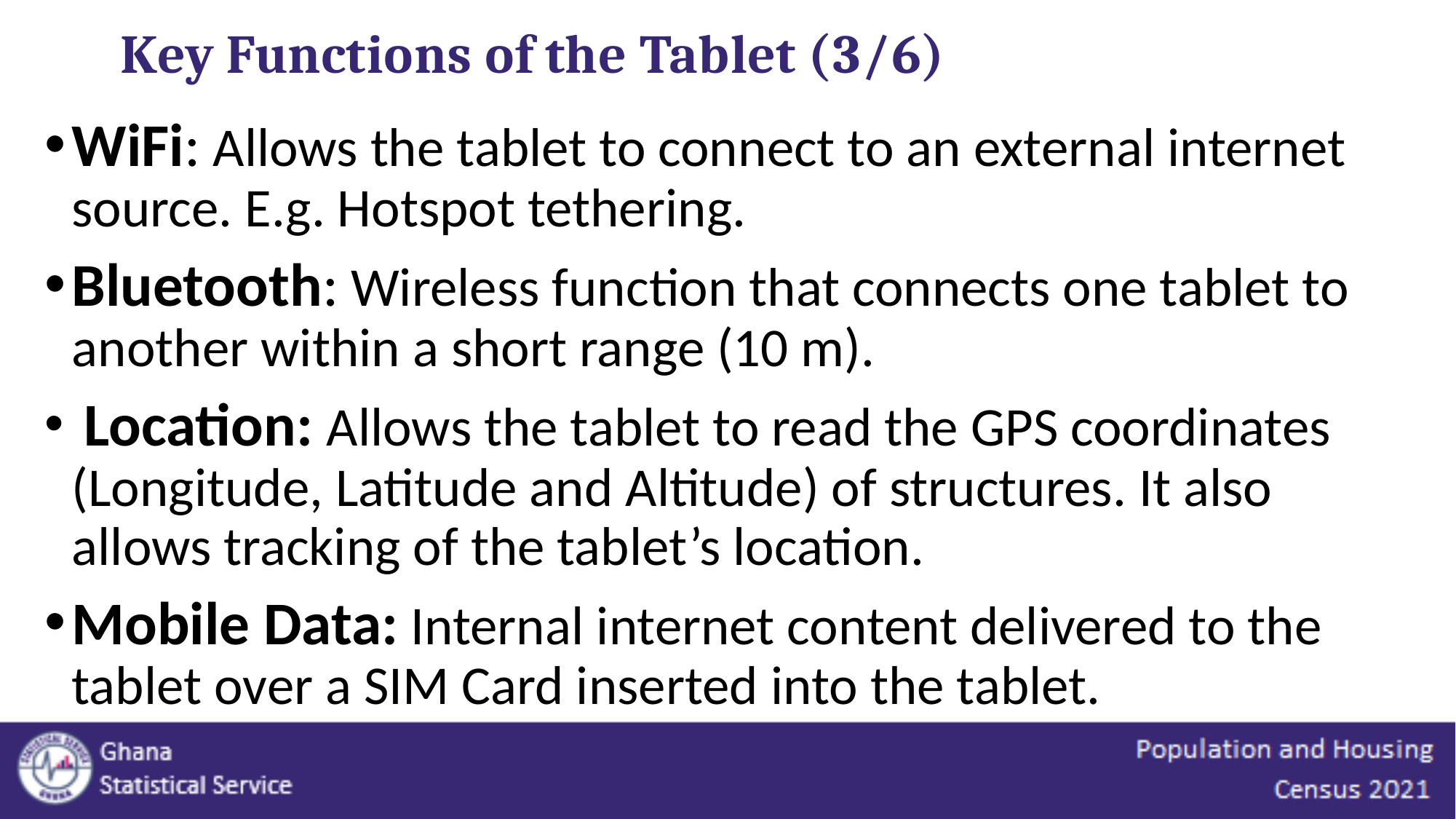

# Key Functions of the Tablet (3/6)
WiFi: Allows the tablet to connect to an external internet source. E.g. Hotspot tethering.
Bluetooth: Wireless function that connects one tablet to another within a short range (10 m).
 Location: Allows the tablet to read the GPS coordinates (Longitude, Latitude and Altitude) of structures. It also allows tracking of the tablet’s location.
Mobile Data: Internal internet content delivered to the tablet over a SIM Card inserted into the tablet.
11